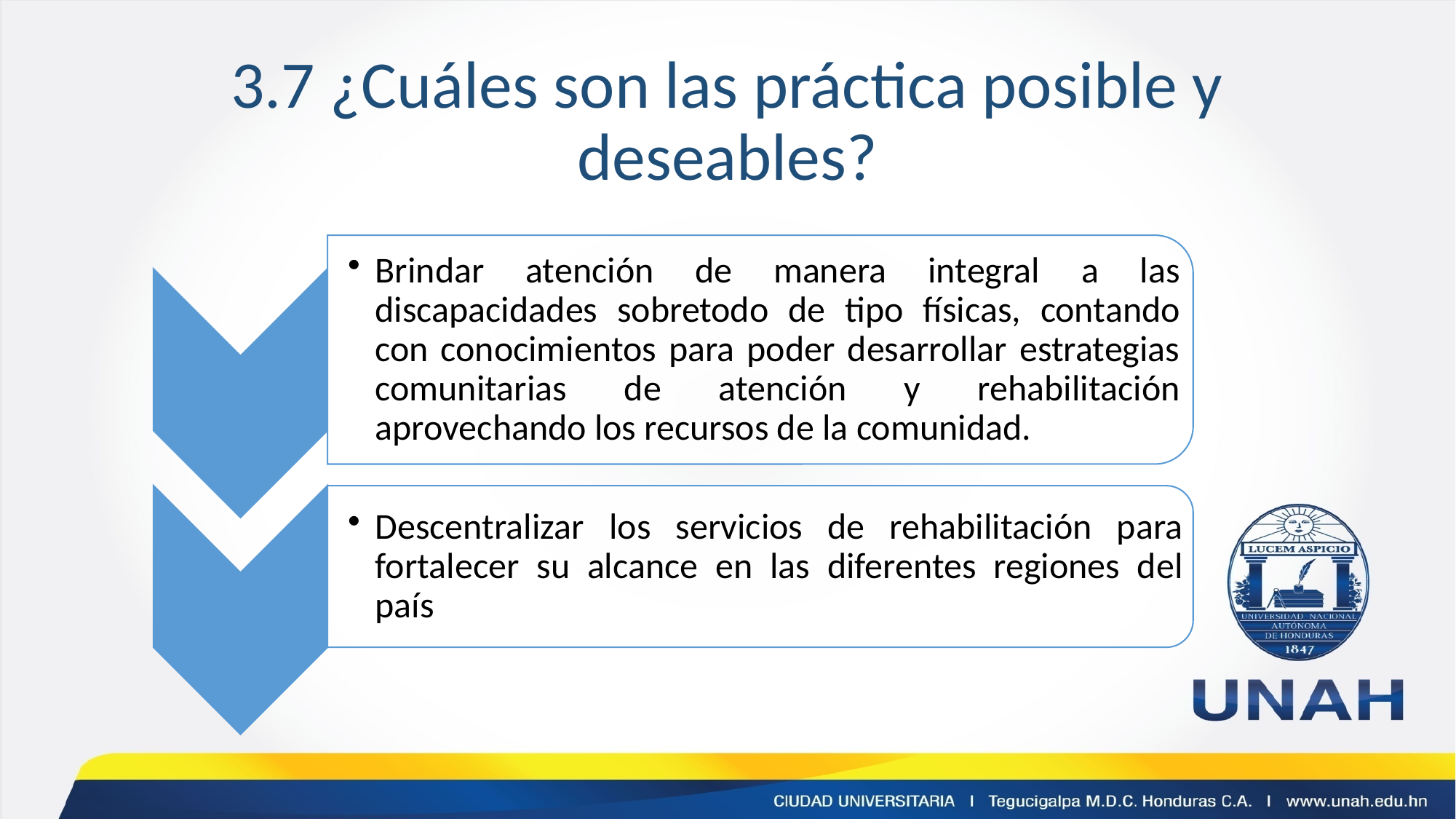

# 3.7 ¿Cuáles son las práctica posible y deseables?

Brindar atención de manera integral a las discapacidades sobretodo de tipo físicas, contando con conocimientos para poder desarrollar estrategias comunitarias de atención y rehabilitación aprovechando los recursos de la comunidad.

Descentralizar los servicios de rehabilitación para fortalecer su alcance en las diferentes regiones del país